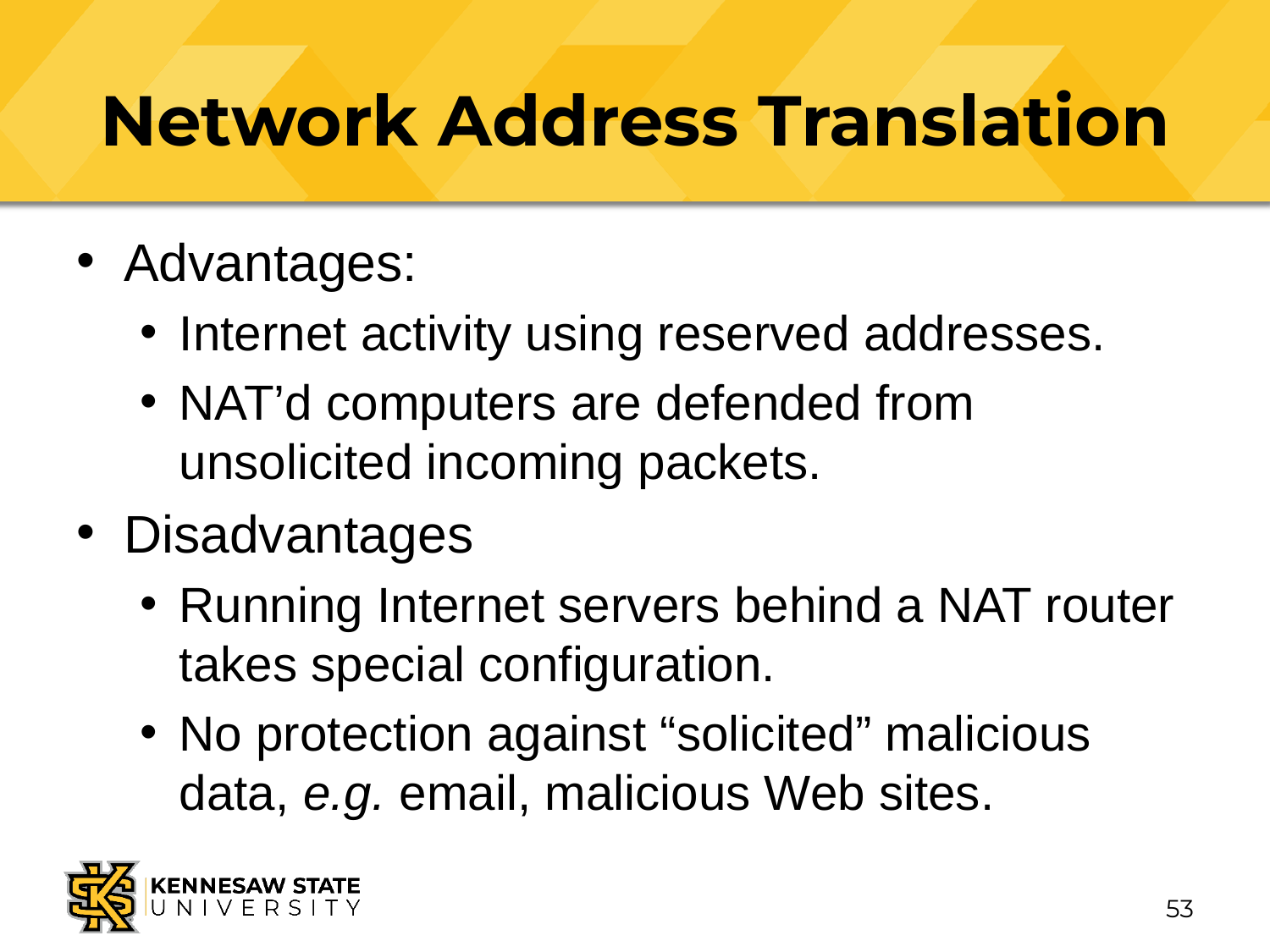

# Network Address Translation
Advantages:
Internet activity using reserved addresses.
NAT’d computers are defended from unsolicited incoming packets.
Disadvantages
Running Internet servers behind a NAT router takes special configuration.
No protection against “solicited” malicious data, e.g. email, malicious Web sites.
53